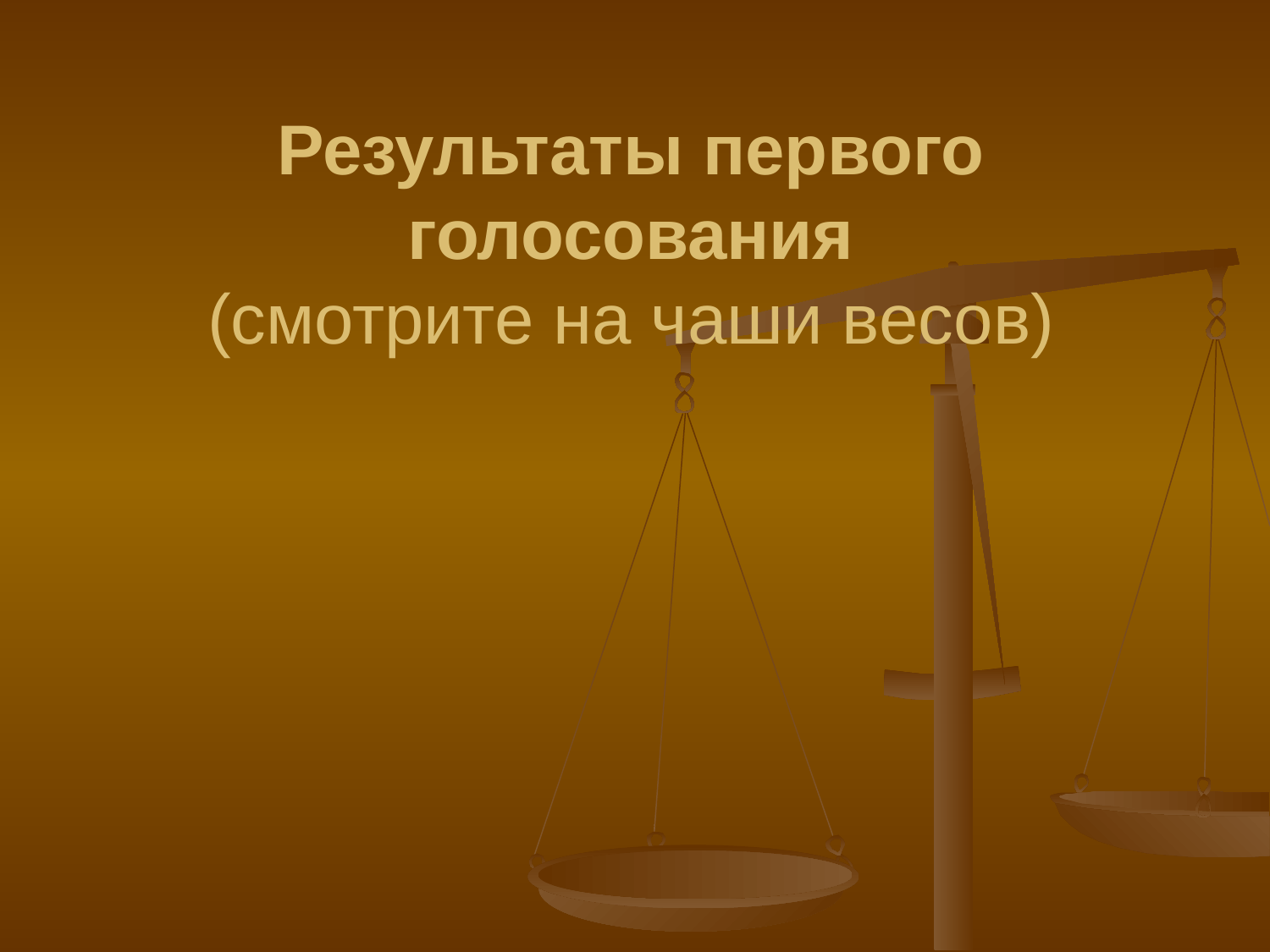

# Результаты первого голосования (смотрите на чаши весов)